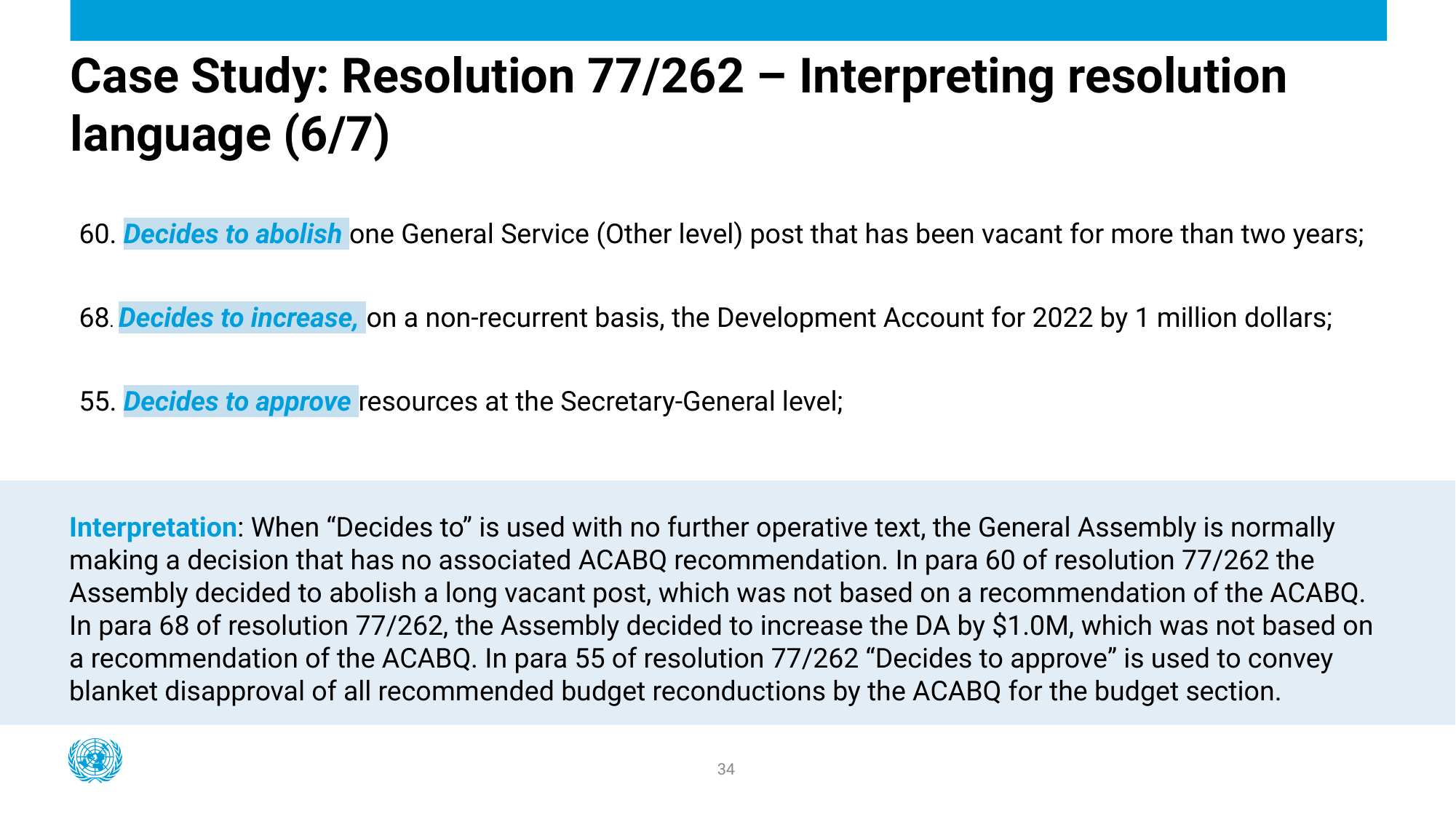

# Case Study: Resolution 77/262 – Interpreting resolution language (6/7)
60. Decides to abolish one General Service (Other level) post that has been vacant for more than two years;

68. Decides to increase, on a non-recurrent basis, the Development Account for 2022 by 1 million dollars;

55. Decides to approve resources at the Secretary-General level;

Interpretation: When “Decides to” is used with no further operative text, the General Assembly is normally making a decision that has no associated ACABQ recommendation. In para 60 of resolution 77/262 the Assembly decided to abolish a long vacant post, which was not based on a recommendation of the ACABQ. In para 68 of resolution 77/262, the Assembly decided to increase the DA by $1.0M, which was not based on a recommendation of the ACABQ. In para 55 of resolution 77/262 “Decides to approve” is used to convey blanket disapproval of all recommended budget reconductions by the ACABQ for the budget section.
34